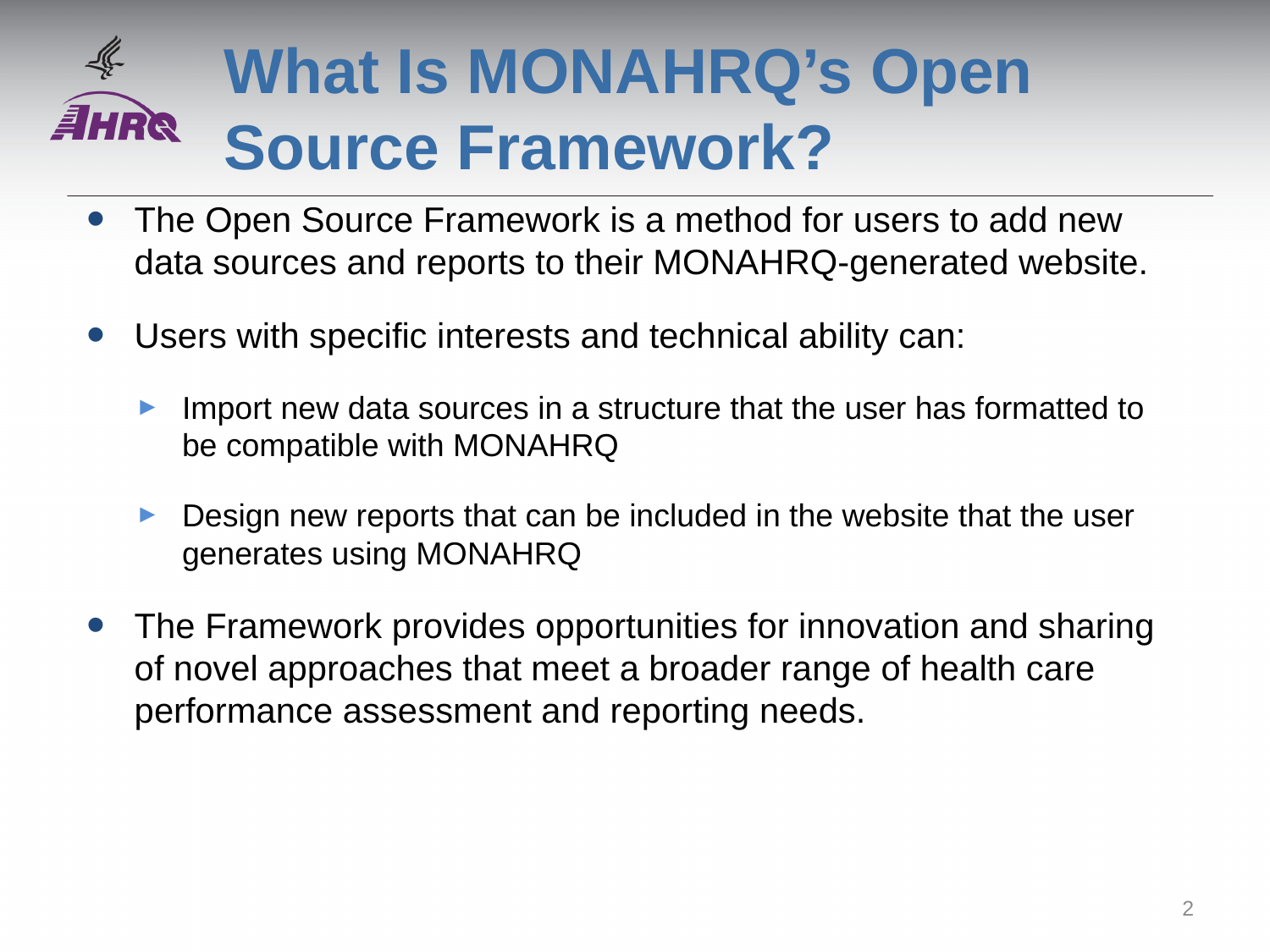

# What Is MONAHRQ’s Open Source Framework?
The Open Source Framework is a method for users to add new data sources and reports to their MONAHRQ-generated website.
Users with specific interests and technical ability can:
Import new data sources in a structure that the user has formatted to be compatible with MONAHRQ
Design new reports that can be included in the website that the user generates using MONAHRQ
The Framework provides opportunities for innovation and sharing of novel approaches that meet a broader range of health care performance assessment and reporting needs.
2